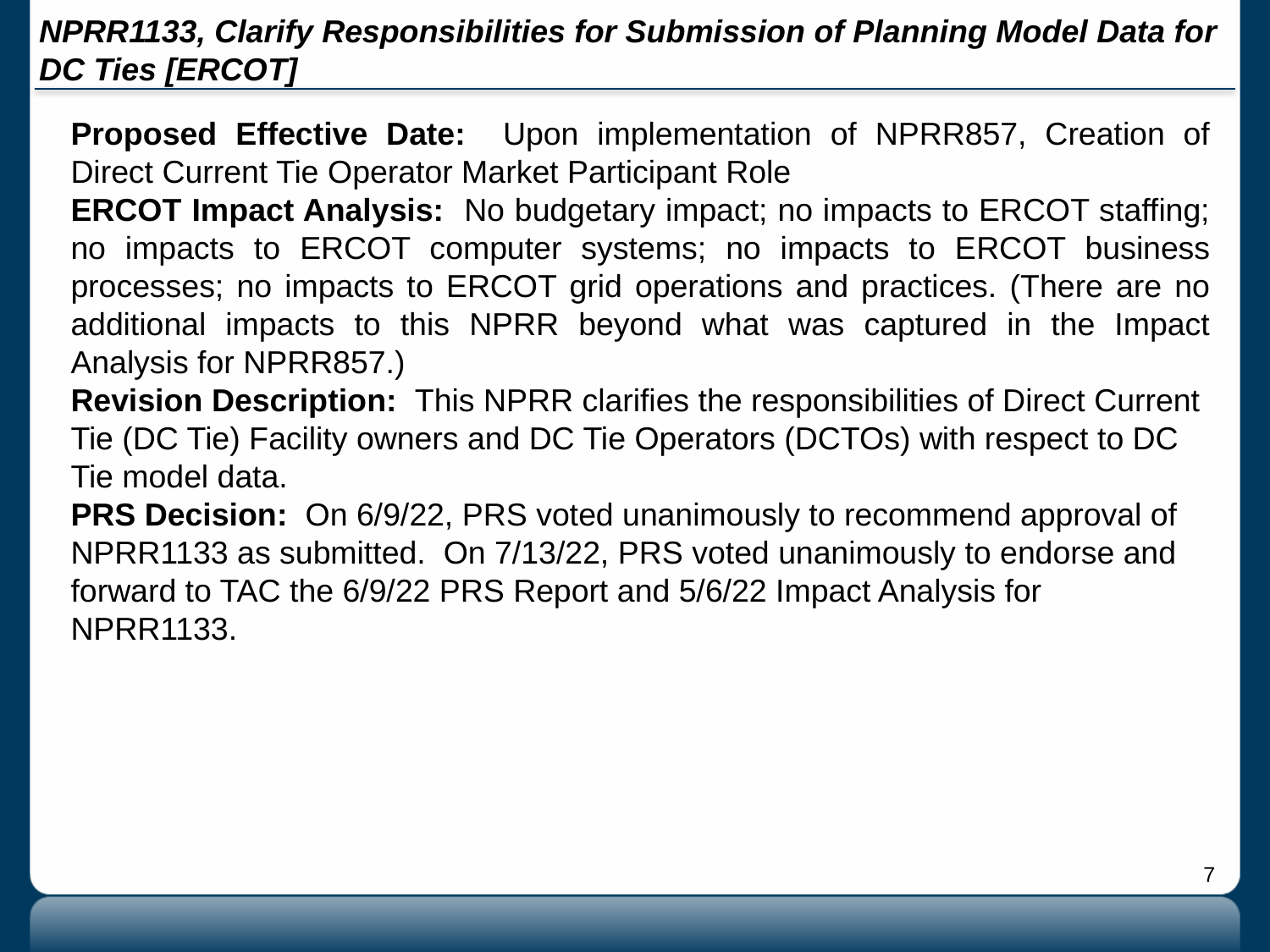

# NPRR1133, Clarify Responsibilities for Submission of Planning Model Data for DC Ties [ERCOT]
Proposed Effective Date:  Upon implementation of NPRR857, Creation of Direct Current Tie Operator Market Participant Role
ERCOT Impact Analysis:  No budgetary impact; no impacts to ERCOT staffing; no impacts to ERCOT computer systems; no impacts to ERCOT business processes; no impacts to ERCOT grid operations and practices. (There are no additional impacts to this NPRR beyond what was captured in the Impact Analysis for NPRR857.)
Revision Description:  This NPRR clarifies the responsibilities of Direct Current Tie (DC Tie) Facility owners and DC Tie Operators (DCTOs) with respect to DC Tie model data.
PRS Decision:  On 6/9/22, PRS voted unanimously to recommend approval of NPRR1133 as submitted.  On 7/13/22, PRS voted unanimously to endorse and forward to TAC the 6/9/22 PRS Report and 5/6/22 Impact Analysis for NPRR1133.